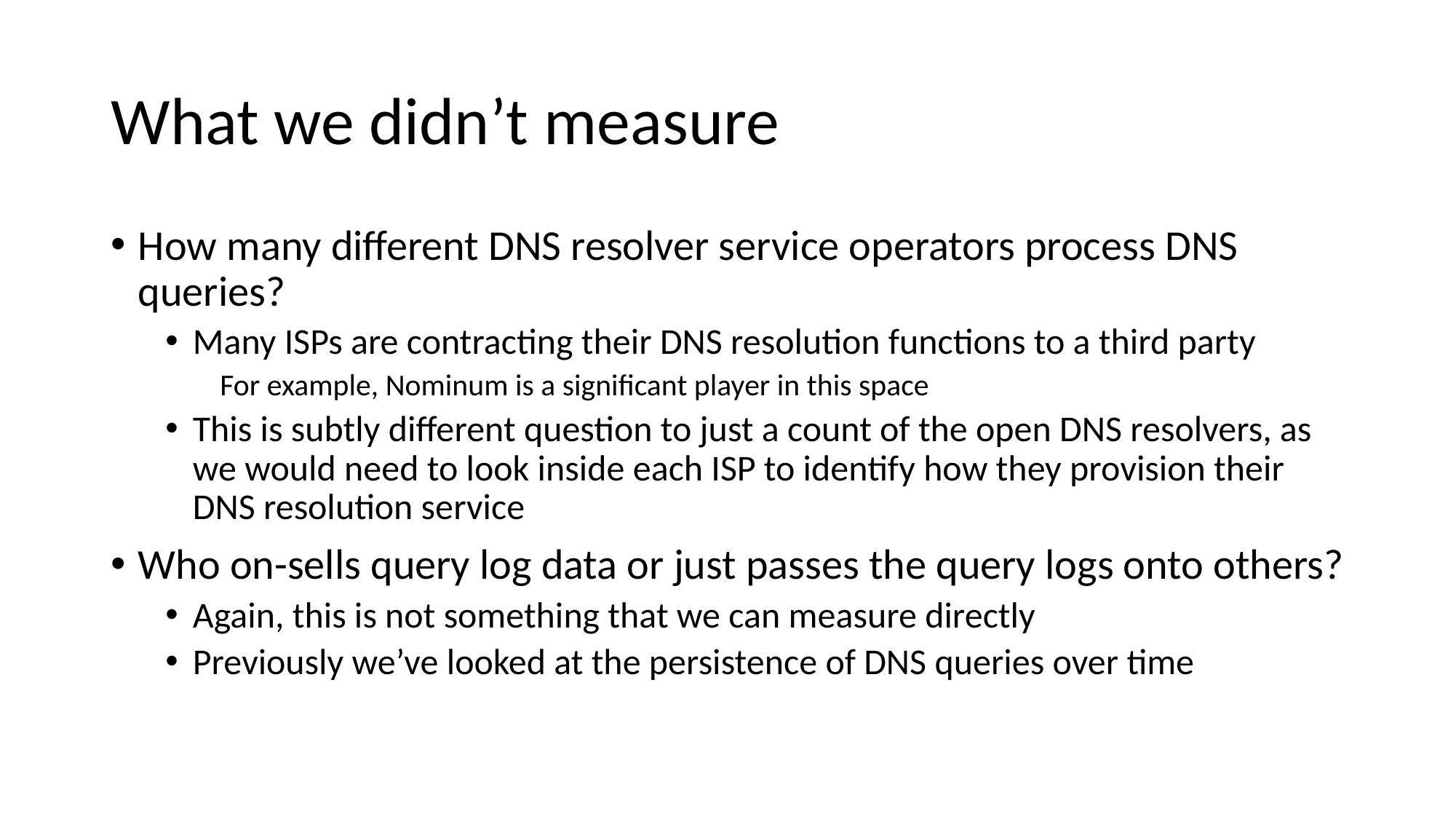

# What we didn’t measure
How many different DNS resolver service operators process DNS queries?
Many ISPs are contracting their DNS resolution functions to a third party
For example, Nominum is a significant player in this space
This is subtly different question to just a count of the open DNS resolvers, as we would need to look inside each ISP to identify how they provision their DNS resolution service
Who on-sells query log data or just passes the query logs onto others?
Again, this is not something that we can measure directly
Previously we’ve looked at the persistence of DNS queries over time